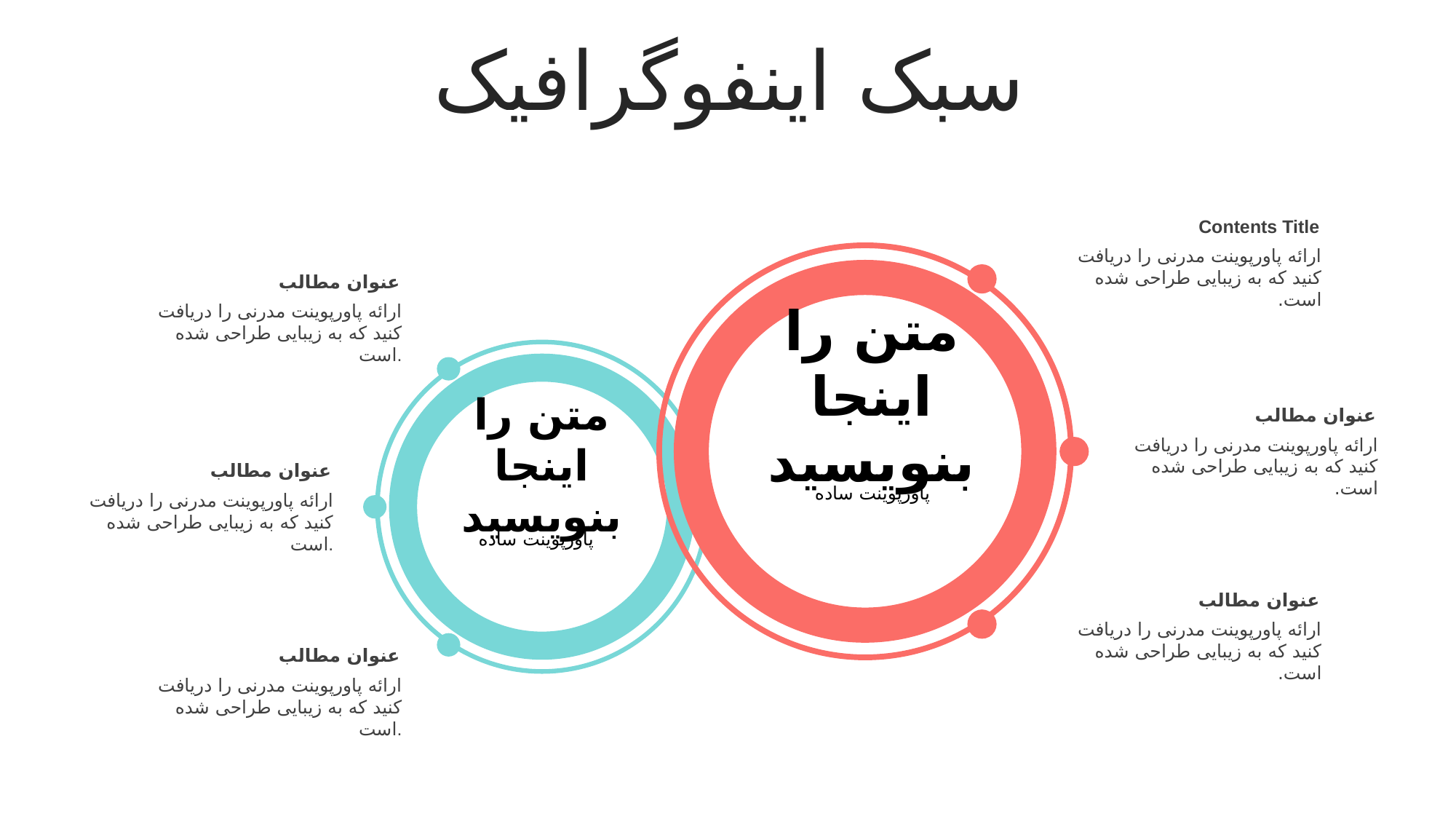

سبک اینفوگرافیک
Contents Title
ارائه پاورپوینت مدرنی را دریافت کنید که به زیبایی طراحی شده است.

عنوان مطالب
ارائه پاورپوینت مدرنی را دریافت کنید که به زیبایی طراحی شده است.
متن را اینجا بنویسید
پاورپوینت ساده

عنوان مطالب
ارائه پاورپوینت مدرنی را دریافت کنید که به زیبایی طراحی شده است.
متن را اینجا بنویسید
پاورپوینت ساده
عنوان مطالب
ارائه پاورپوینت مدرنی را دریافت کنید که به زیبایی طراحی شده است.
عنوان مطالب
ارائه پاورپوینت مدرنی را دریافت کنید که به زیبایی طراحی شده است.
عنوان مطالب
ارائه پاورپوینت مدرنی را دریافت کنید که به زیبایی طراحی شده است.